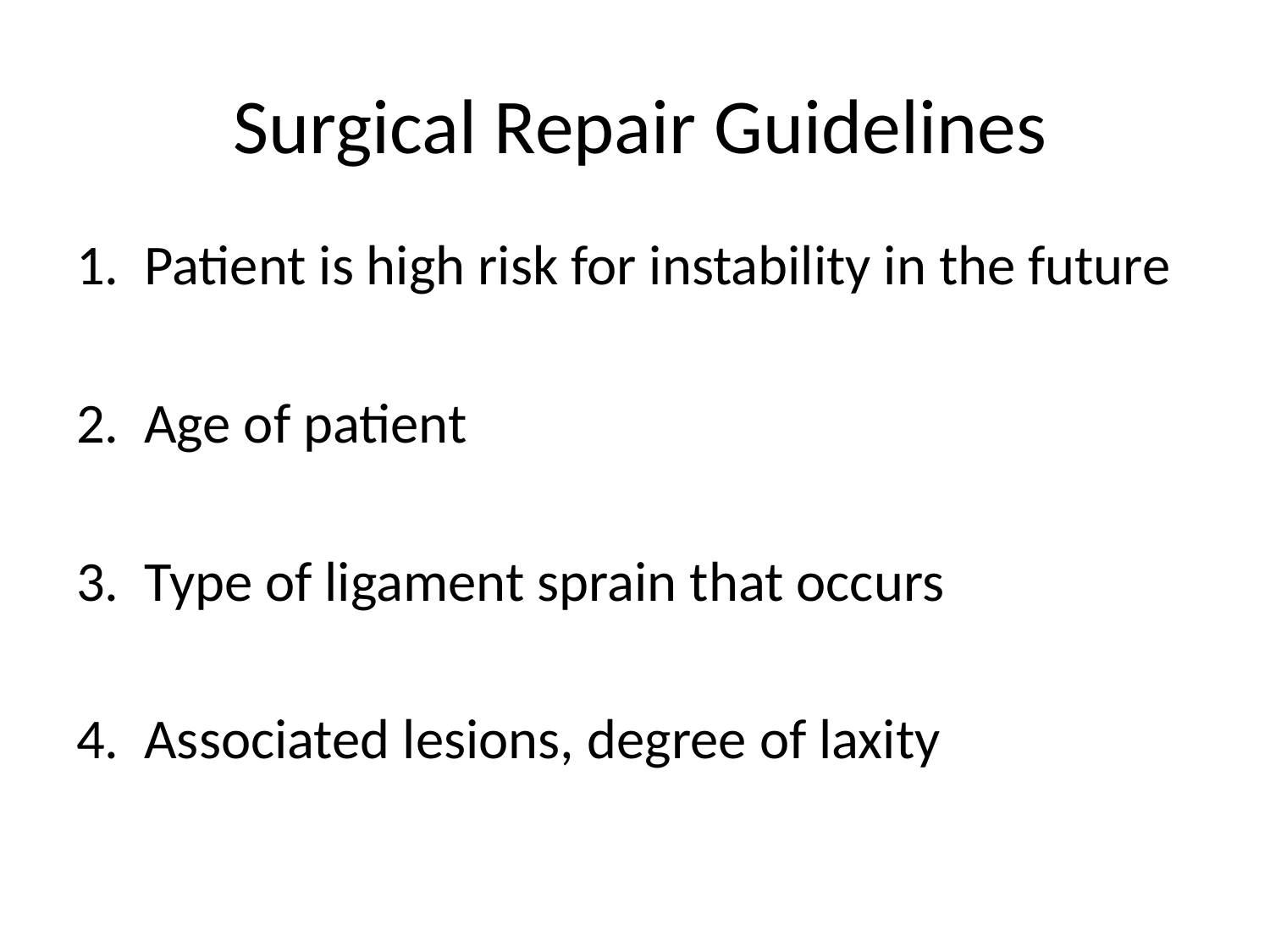

# Surgical Repair Guidelines
1.  Patient is high risk for instability in the future

2.  Age of patient

3.  Type of ligament sprain that occurs

4.  Associated lesions, degree of laxity